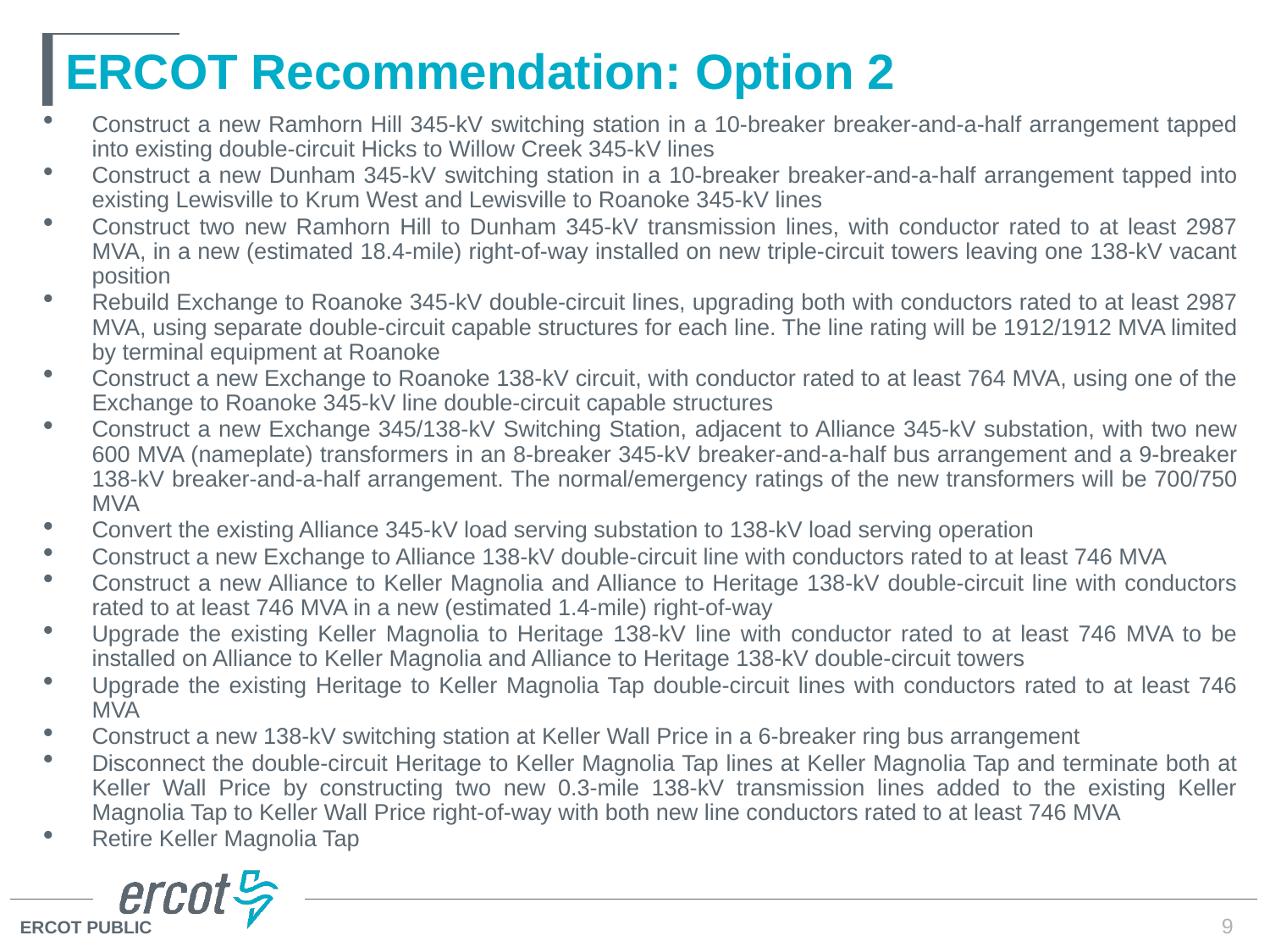

# ERCOT Recommendation: Option 2
Construct a new Ramhorn Hill 345-kV switching station in a 10-breaker breaker-and-a-half arrangement tapped into existing double-circuit Hicks to Willow Creek 345-kV lines
Construct a new Dunham 345-kV switching station in a 10-breaker breaker-and-a-half arrangement tapped into existing Lewisville to Krum West and Lewisville to Roanoke 345-kV lines
Construct two new Ramhorn Hill to Dunham 345-kV transmission lines, with conductor rated to at least 2987 MVA, in a new (estimated 18.4-mile) right-of-way installed on new triple-circuit towers leaving one 138-kV vacant position
Rebuild Exchange to Roanoke 345-kV double-circuit lines, upgrading both with conductors rated to at least 2987 MVA, using separate double-circuit capable structures for each line. The line rating will be 1912/1912 MVA limited by terminal equipment at Roanoke
Construct a new Exchange to Roanoke 138-kV circuit, with conductor rated to at least 764 MVA, using one of the Exchange to Roanoke 345-kV line double-circuit capable structures
Construct a new Exchange 345/138-kV Switching Station, adjacent to Alliance 345-kV substation, with two new 600 MVA (nameplate) transformers in an 8-breaker 345-kV breaker-and-a-half bus arrangement and a 9-breaker 138-kV breaker-and-a-half arrangement. The normal/emergency ratings of the new transformers will be 700/750 MVA
Convert the existing Alliance 345-kV load serving substation to 138-kV load serving operation
Construct a new Exchange to Alliance 138-kV double-circuit line with conductors rated to at least 746 MVA
Construct a new Alliance to Keller Magnolia and Alliance to Heritage 138-kV double-circuit line with conductors rated to at least 746 MVA in a new (estimated 1.4-mile) right-of-way
Upgrade the existing Keller Magnolia to Heritage 138-kV line with conductor rated to at least 746 MVA to be installed on Alliance to Keller Magnolia and Alliance to Heritage 138-kV double-circuit towers
Upgrade the existing Heritage to Keller Magnolia Tap double-circuit lines with conductors rated to at least 746 MVA
Construct a new 138-kV switching station at Keller Wall Price in a 6-breaker ring bus arrangement
Disconnect the double-circuit Heritage to Keller Magnolia Tap lines at Keller Magnolia Tap and terminate both at Keller Wall Price by constructing two new 0.3-mile 138-kV transmission lines added to the existing Keller Magnolia Tap to Keller Wall Price right-of-way with both new line conductors rated to at least 746 MVA
Retire Keller Magnolia Tap
9